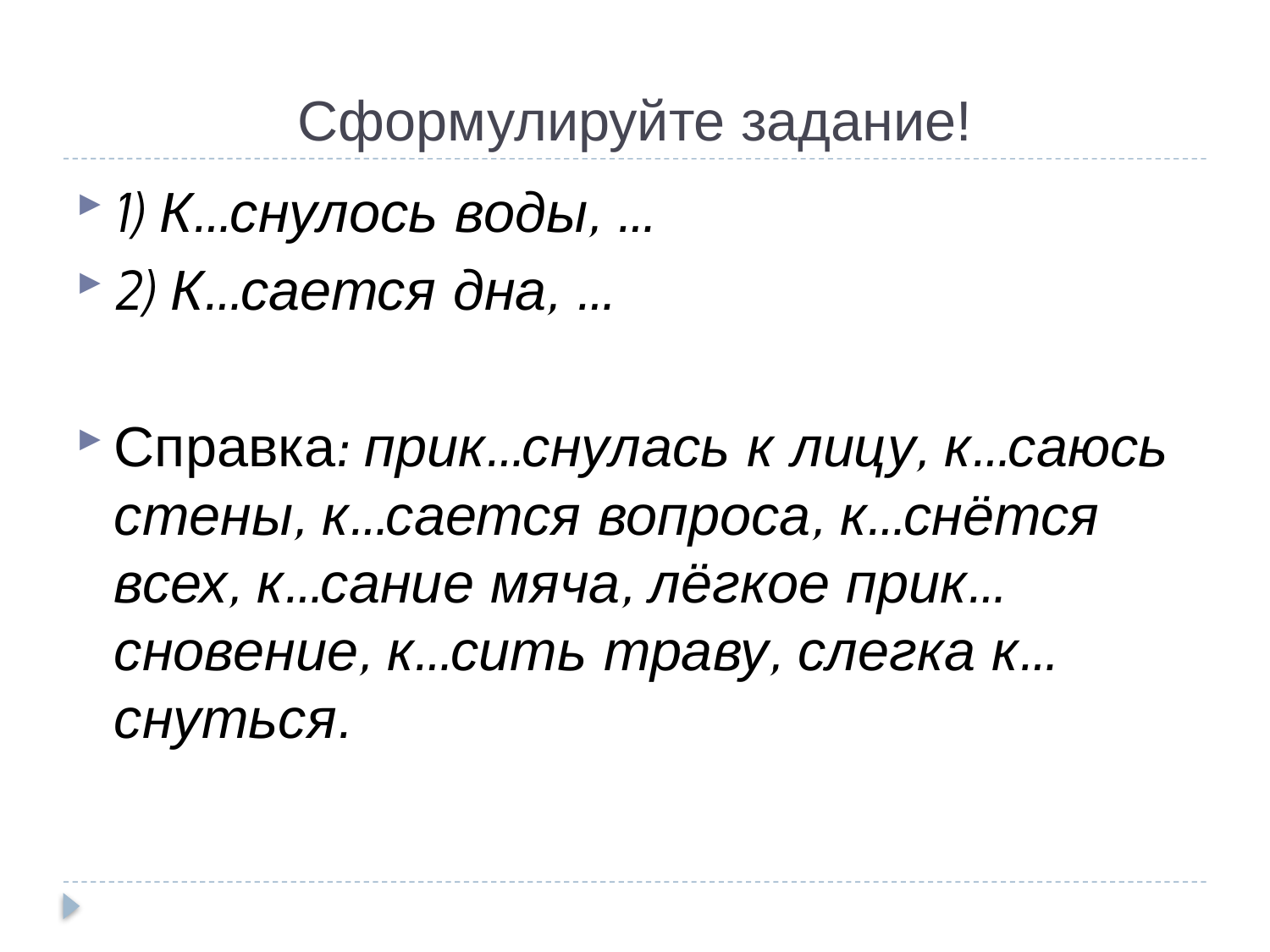

# Сформулируйте задание!
1) К…снулось воды, …
2) К…сается дна, …

Справка: прик…снулась к лицу, к…саюсь стены, к…сается вопроса, к…снётся всех, к…сание мяча, лёгкое прик…сновение, к…сить траву, слегка к…снуться.